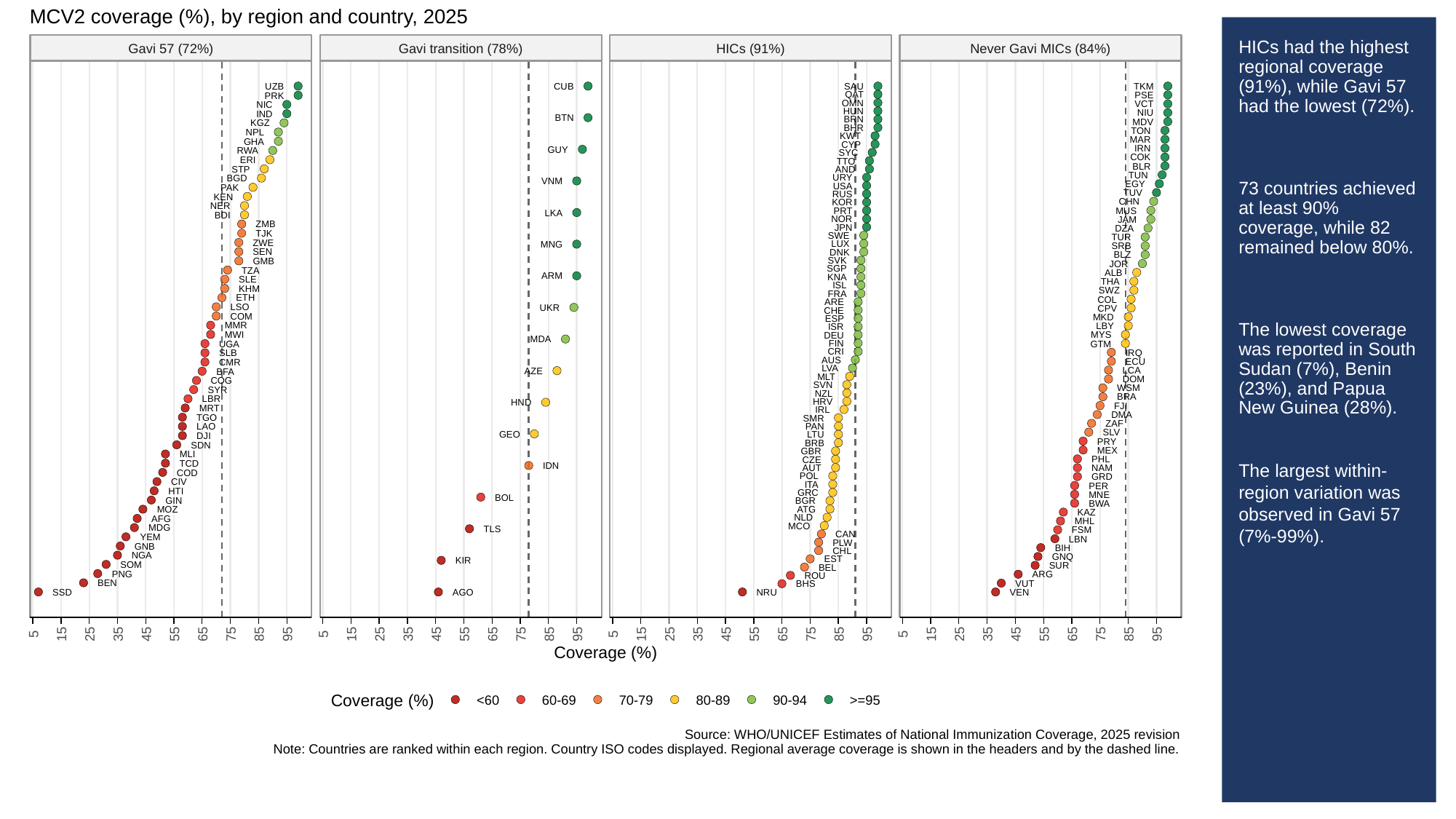

MCV2 coverage (%), by region and country, 2025

Gavi 57 (72%)
Gavi transition (78%)
HICs (91%)
Never Gavi MICs (84%)

UZB
CUB
SAU
TKM

QAT

PSE
PRK

OMN

VCT
NIC

HUN

NIU

IND

BTN

BRN

MDV

KGZ

BHR

TON

NPL

KWT

MAR

GHA

CYP

IRN

GUY

RWA

SYC

COK

ERI

TTO

BLR

STP
AND

TUN

URY
BGD

VNM

EGY

USA

PAK

TUV

RUS

KEN

CHN
KOR

NER

MUS
PRT

LKA

BDI

NOR
JAM

ZMB

JPN

DZA

TJK

SWE

TUR

ZWE

LUX
MNG

SRB

SEN
DNK

BLZ

SVK
GMB

JOR

SGP

TZA

ALB

ARM

KNA

SLE

THA

ISL

KHM

SWZ

FRA

ETH

COL

ARE

LSO

UKR
CPV

CHE

COM
MKD

ESP

MMR
LBY

ISR

MWI
MYS
DEU

MDA

FIN
GTM
UGA

CRI

IRQ
SLB

AUS

ECU
CMR

LVA

LCA

AZE
BFA

MLT

DOM

COG

SVN

WSM

SYR

NZL

BRA

LBR

HRV

HND

FJI

MRT

IRL

DMA

TGO
SMR

ZAF

PAN
LAO

SLV

GEO
LTU

DJI

PRY

BRB

SDN

MEX

GBR

MLI

PHL
CZE

TCD

IDN

AUT
NAM

COD

POL
GRD

CIV

ITA

PER

HTI

GRC

MNE

BOL

GIN
BGR

BWA

ATG
MOZ

KAZ

NLD

AFG

MHL

MCO

MDG

TLS

FSM

CAN

YEM

LBN

PLW

GNB

BIH

CHL

NGA

GNQ

EST

KIR

SOM

SUR

BEL

PNG
ARG

ROU

BEN

VUT
BHS

SSD
AGO
NRU
VEN

5
15
25
35
45
55
65
75
85
95
5
15
25
35
45
55
65
75
85
95
5
15
25
35
45
55
65
75
85
95
5
15
25
35
45
55
65
75
85
95
Coverage (%)
Coverage (%)
<60
60-69
70-79
80-89
90-94
>=95

Source: WHO/UNICEF Estimates of National Immunization Coverage, 2025 revision
Note: Countries are ranked within each region. Country ISO codes displayed. Regional average coverage is shown in the headers and by the dashed line.
# HICs had the highest regional coverage (91%), while Gavi 57 had the lowest (72%).

73 countries achieved at least 90% coverage, while 82 remained below 80%.

The lowest coverage was reported in South Sudan (7%), Benin (23%), and Papua New Guinea (28%).

The largest within-region variation was observed in Gavi 57 (7%-99%).